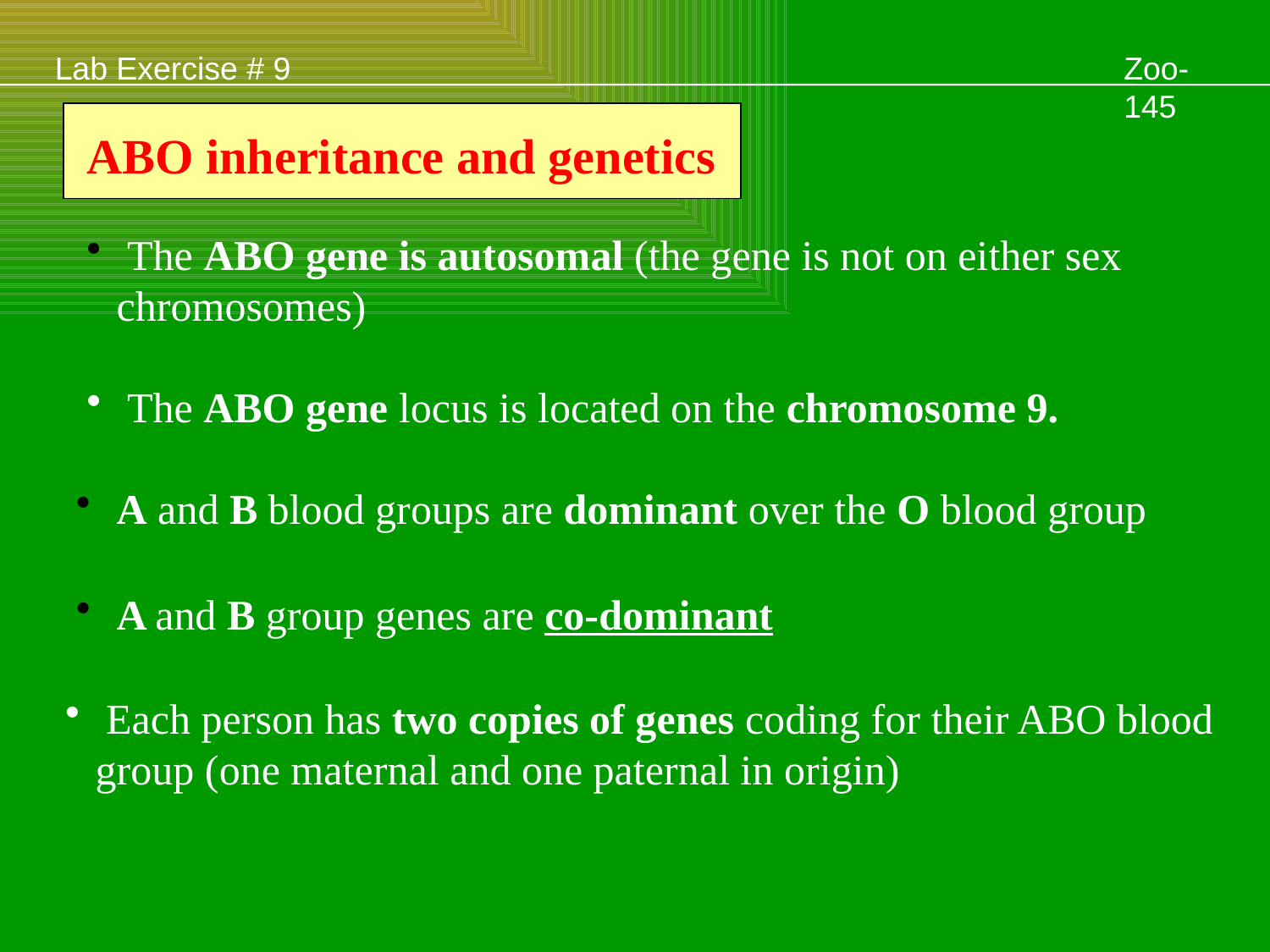

Lab Exercise # 9
Zoo- 145

ABO inheritance and genetics
 The ABO gene is autosomal (the gene is not on either sex chromosomes)

 The ABO gene locus is located on the chromosome 9.

 A and B blood groups are dominant over the O blood group

 A and B group genes are co-dominant

 Each person has two copies of genes coding for their ABO blood group (one maternal and one paternal in origin)